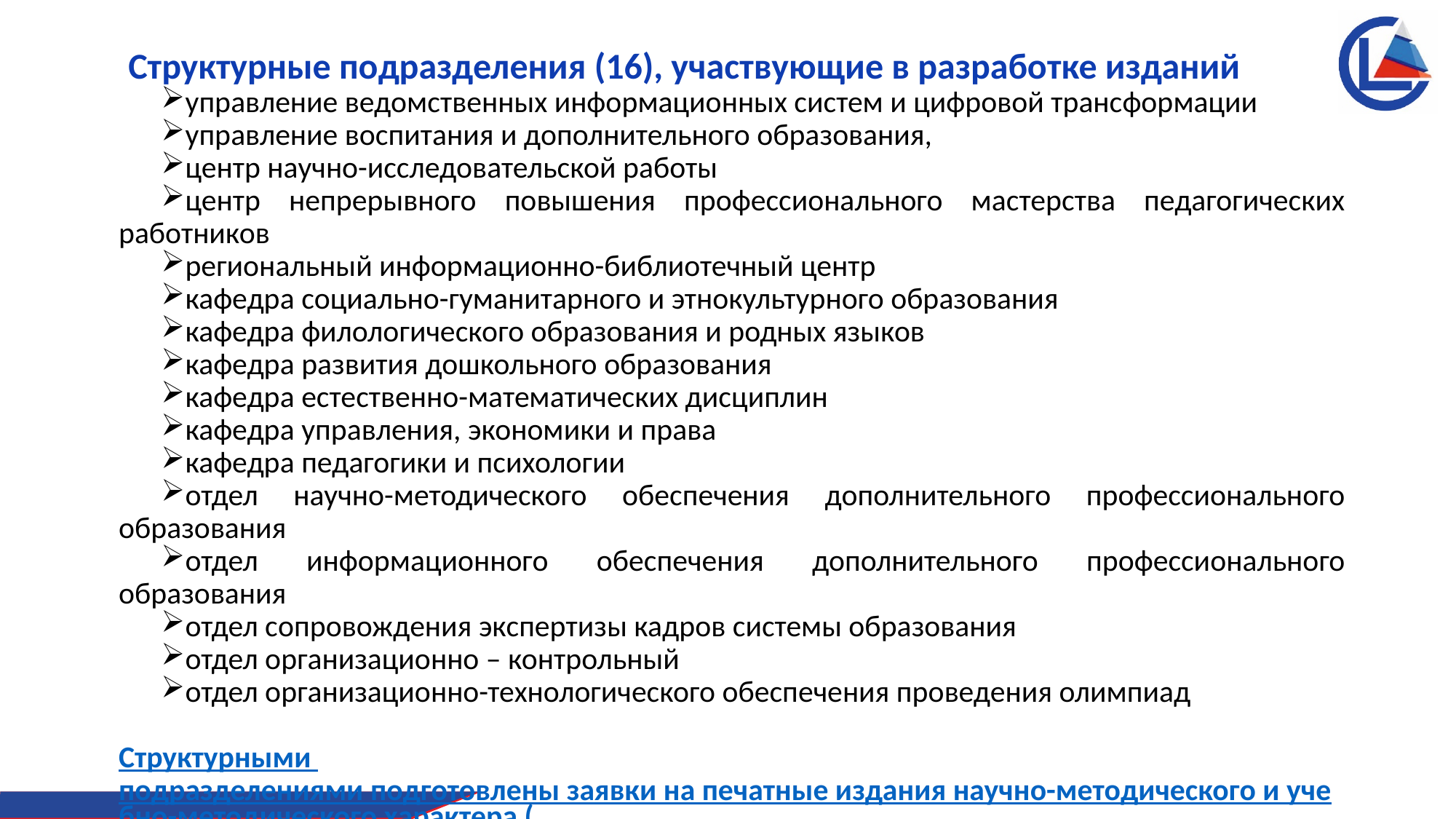

# Структурные подразделения (16), участвующие в разработке изданий
управление ведомственных информационных систем и цифровой трансформации
управление воспитания и дополнительного образования,
центр научно-исследовательской работы
центр непрерывного повышения профессионального мастерства педагогических работников
региональный информационно-библиотечный центр
кафедра социально-гуманитарного и этнокультурного образования
кафедра филологического образования и родных языков
кафедра развития дошкольного образования
кафедра естественно-математических дисциплин
кафедра управления, экономики и права
кафедра педагогики и психологии
отдел научно-методического обеспечения дополнительного профессионального образования
отдел информационного обеспечения дополнительного профессионального образования
отдел сопровождения экспертизы кадров системы образования
отдел организационно – контрольный
отдел организационно-технологического обеспечения проведения олимпиад

Структурными подразделениями подготовлены заявки на печатные издания научно-методического и учебно-методического характера (приложение).